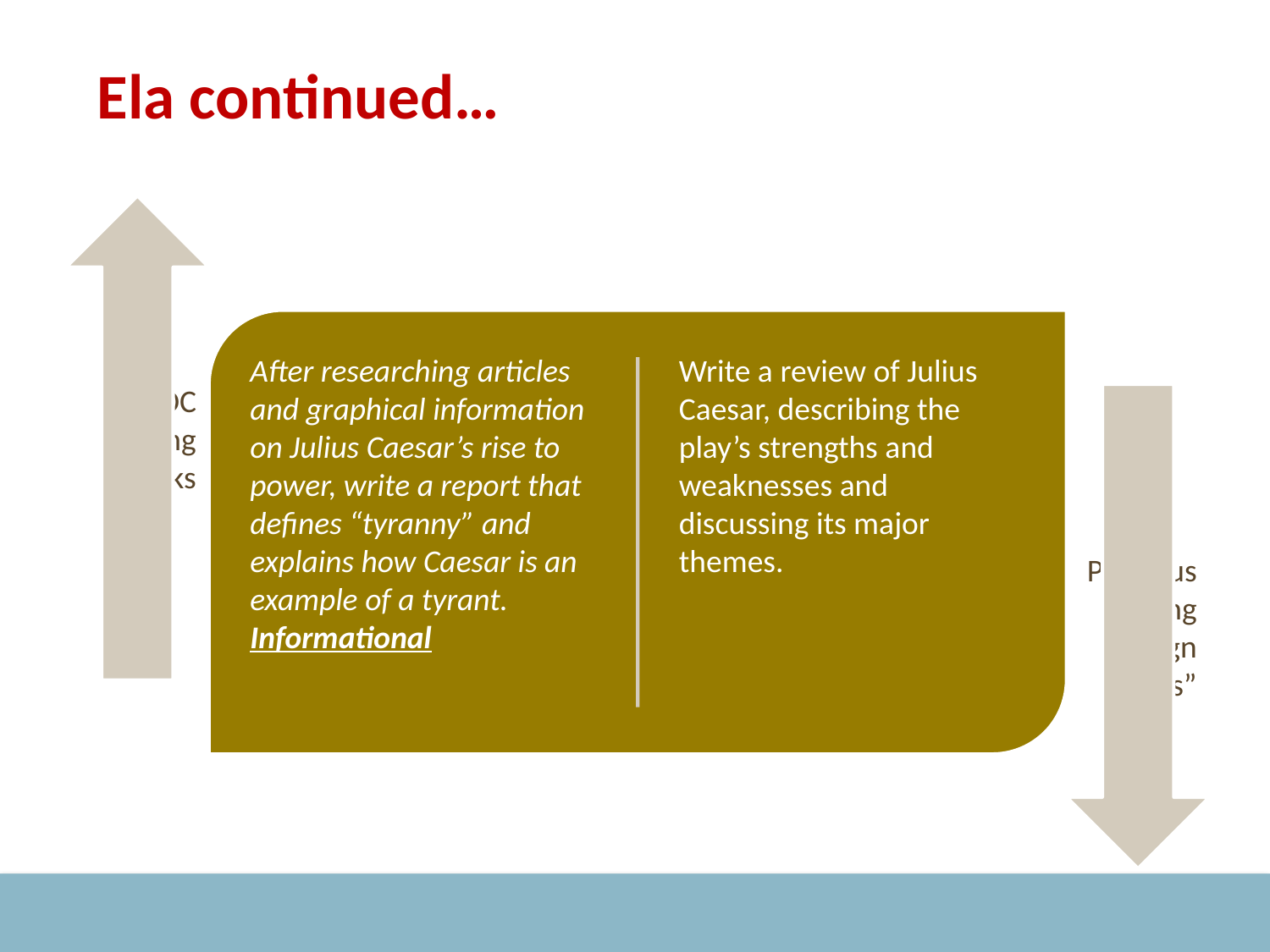

# Ela continued…
LDC Writing Tasks
After researching articles and graphical information on Julius Caesar’s rise to power, write a report that defines “tyranny” and explains how Caesar is an example of a tyrant.  Informational
Previous Writing “Assignments”
Write a review of Julius Caesar, describing the play’s strengths and weaknesses and discussing its major themes.